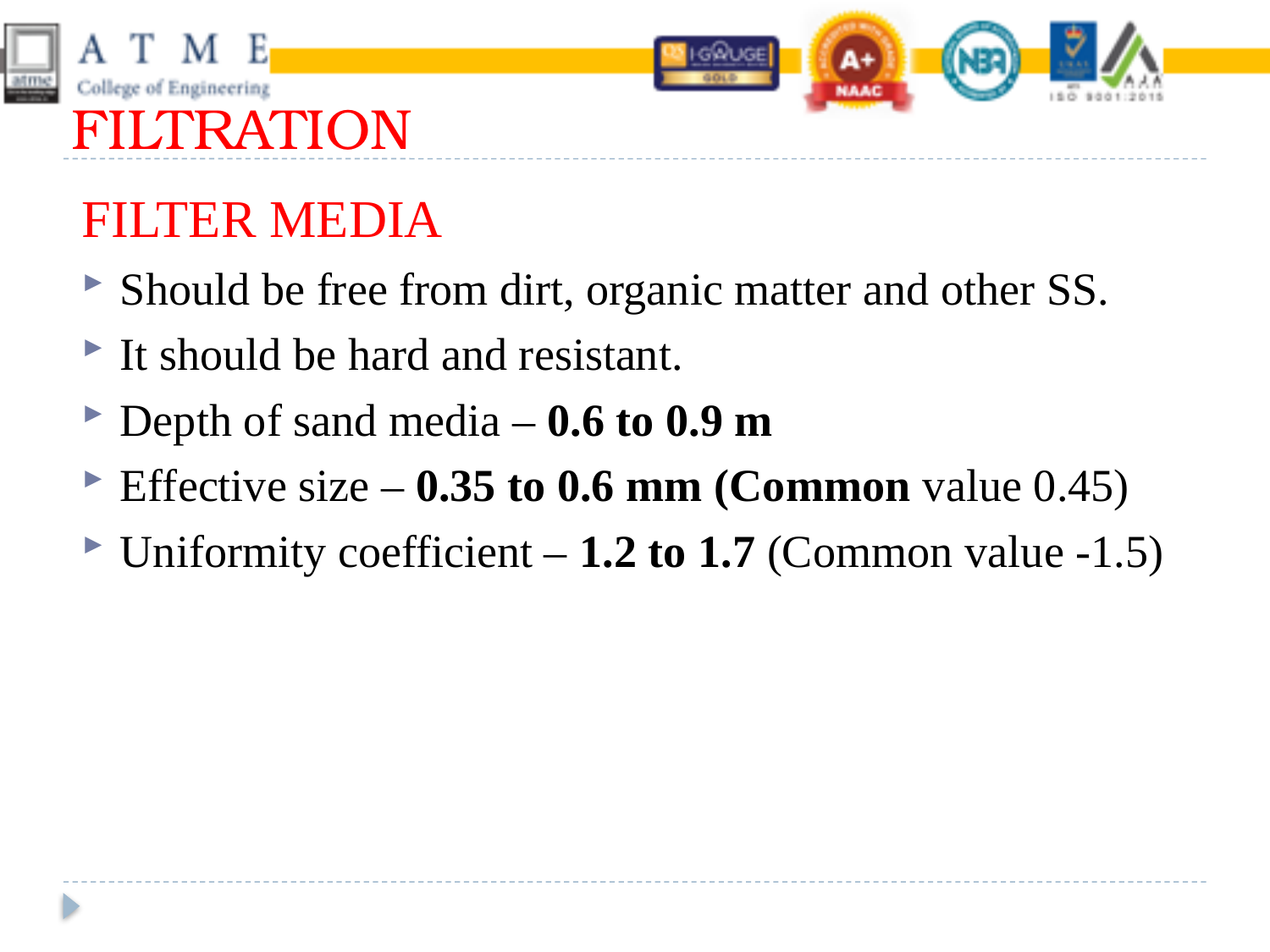

# FILTRATION
FILTER MEDIA
Should be free from dirt, organic matter and other SS.
It should be hard and resistant.
Depth of sand media – 0.6 to 0.9 m
Effective size – 0.35 to 0.6 mm (Common value 0.45)
Uniformity coefficient – 1.2 to 1.7 (Common value -1.5)